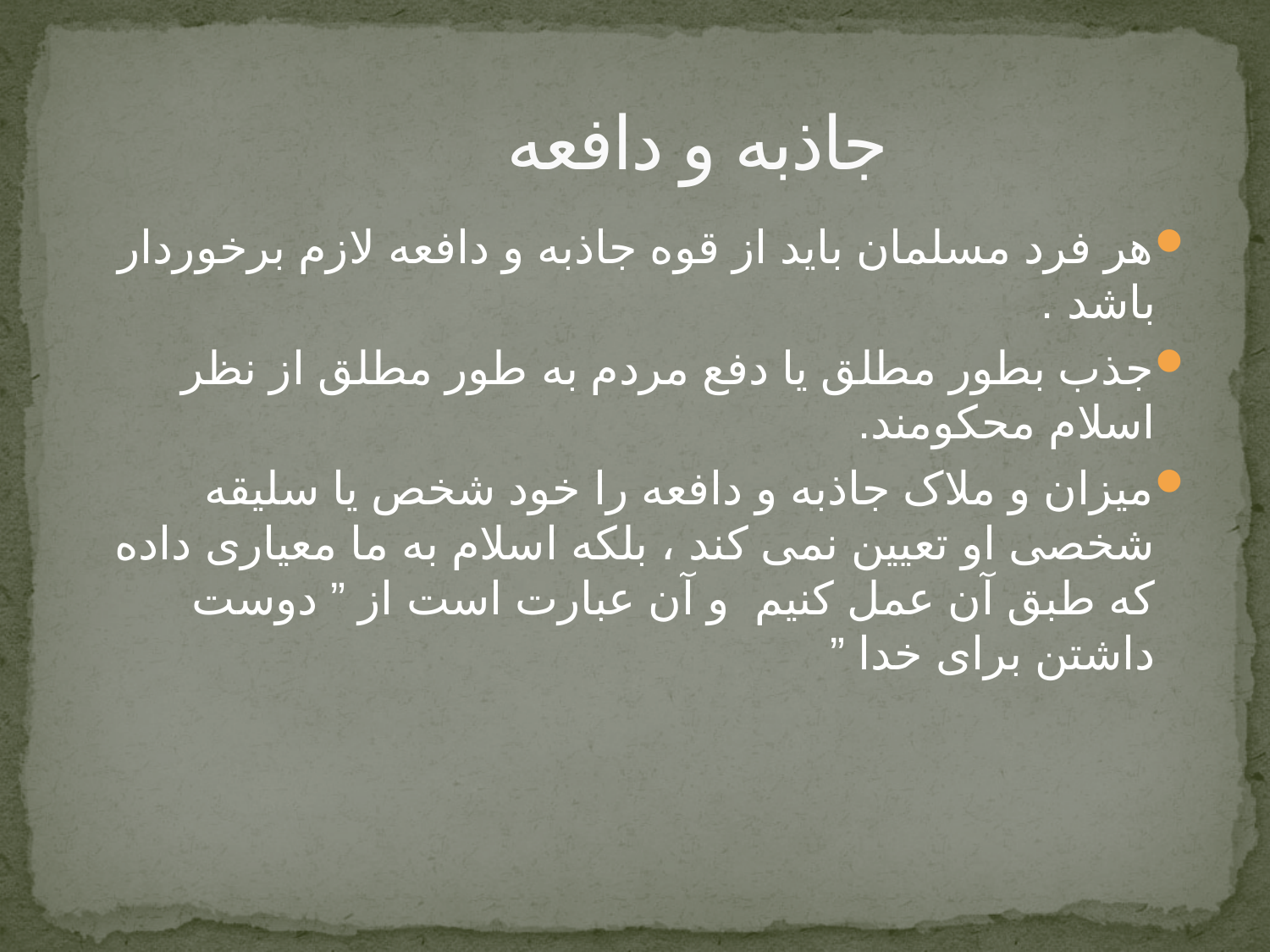

# جاذبه و دافعه
هر فرد مسلمان باید از قوه جاذبه و دافعه لازم برخوردار باشد .
جذب بطور مطلق یا دفع مردم به طور مطلق از نظر اسلام محکومند.
میزان و ملاک جاذبه و دافعه را خود شخص یا سلیقه شخصی او تعیین نمی کند ، بلکه اسلام به ما معیاری داده که طبق آن عمل کنیم  و آن عبارت است از ” دوست داشتن برای خدا ”